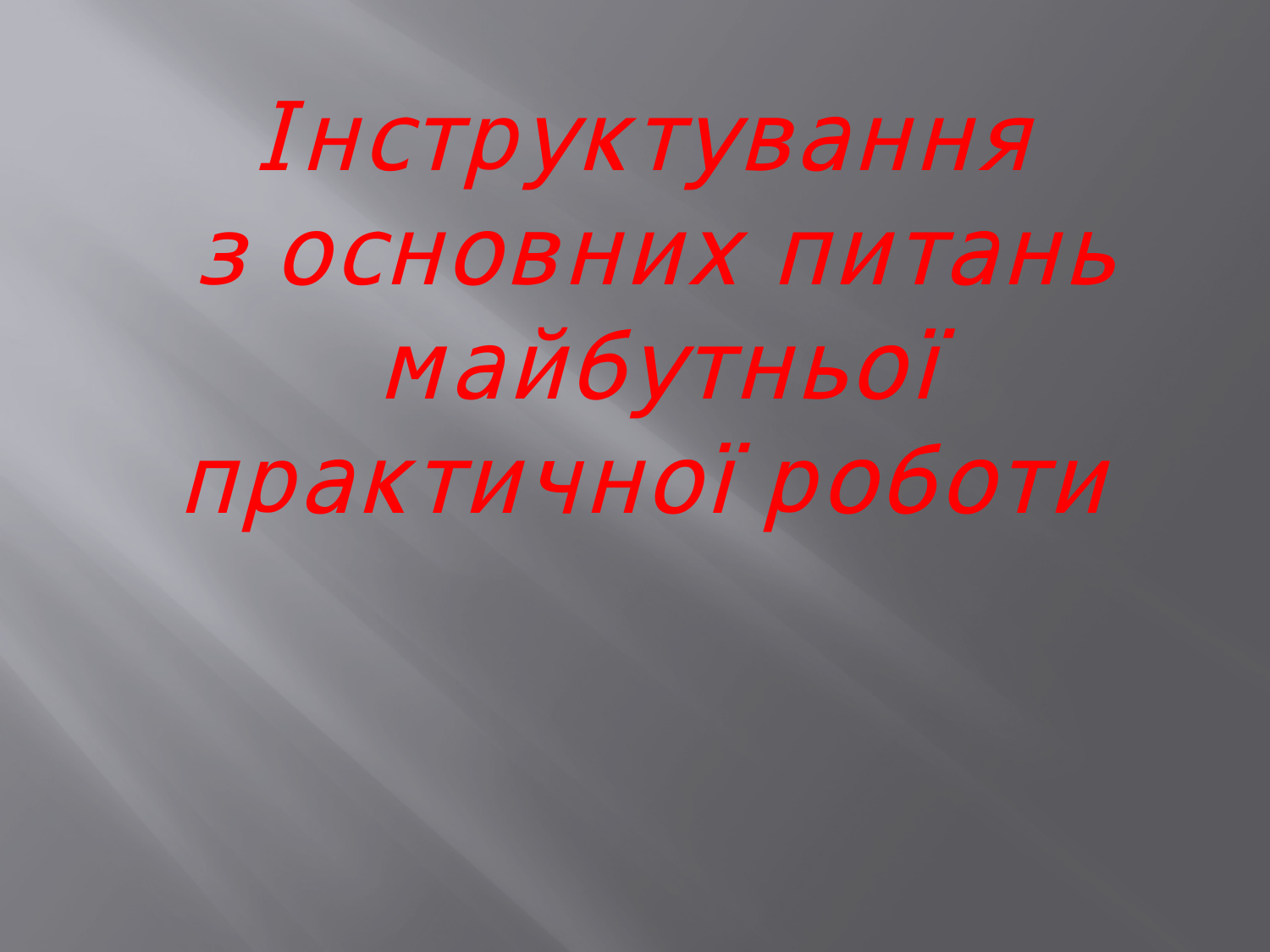

Інструктування
з основних питань майбутньої практичної роботи